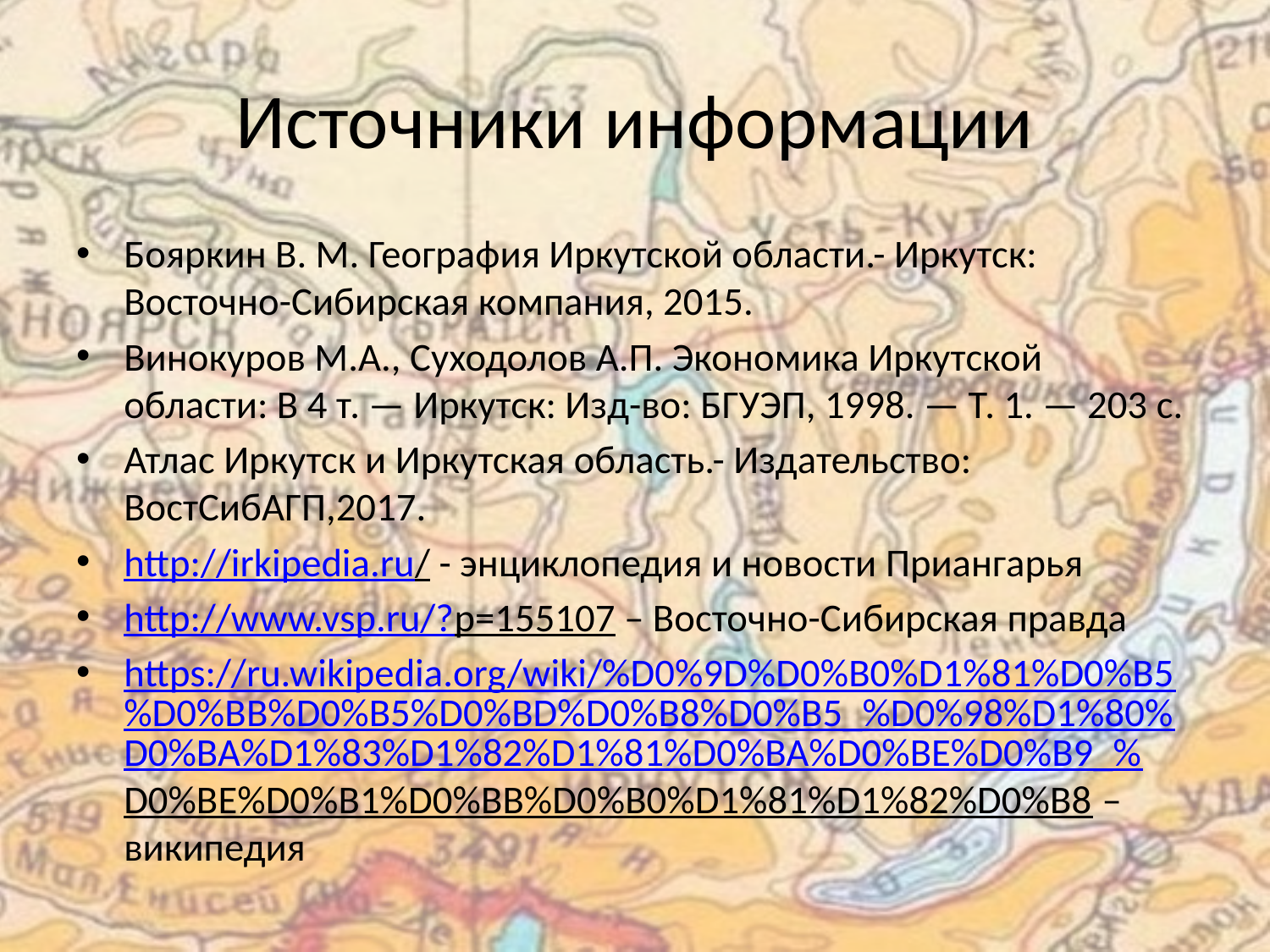

# Источники информации
Бояркин В. М. География Иркутской области.- Иркутск: Восточно-Сибирская компания, 2015.
Винокуров М.А., Суходолов А.П. Экономика Иркутской области: В 4 т. — Иркутск: Изд-во: БГУЭП, 1998. — Т. 1. — 203 с.
Атлас Иркутск и Иркутская область.- Издательство: ВостСибАГП,2017.
http://irkipedia.ru/ - энциклопедия и новости Приангарья
http://www.vsp.ru/?p=155107 – Восточно-Сибирская правда
https://ru.wikipedia.org/wiki/%D0%9D%D0%B0%D1%81%D0%B5%D0%BB%D0%B5%D0%BD%D0%B8%D0%B5_%D0%98%D1%80%D0%BA%D1%83%D1%82%D1%81%D0%BA%D0%BE%D0%B9_%D0%BE%D0%B1%D0%BB%D0%B0%D1%81%D1%82%D0%B8 – википедия